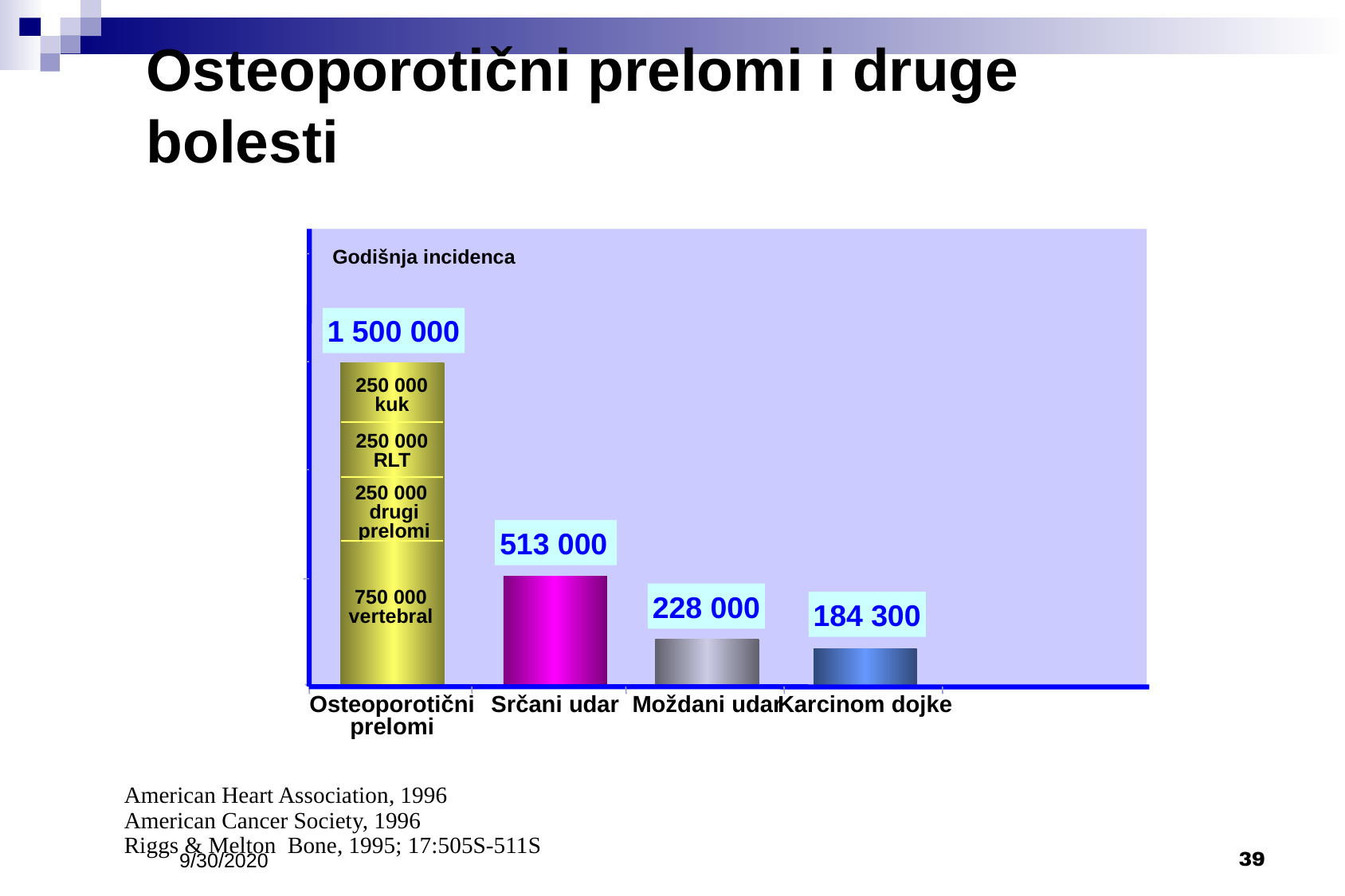

# Osteoporotični prelomi i druge bolesti

2000
Godišnja incidenca

1 500 000
1500

250 000
kuk

250 000
RLT
Annual incidence x 1000
1000

250 000
drugi prelomi
513 000

500

750 000 vertebral
228 000

184 300

0

Osteoporotični
prelomi
Srčani udar
Moždani udar
Karcinom dojke

American Heart Association, 1996
American Cancer Society, 1996
Riggs & Melton  Bone, 1995; 17:505S-511S
39
9/30/2020